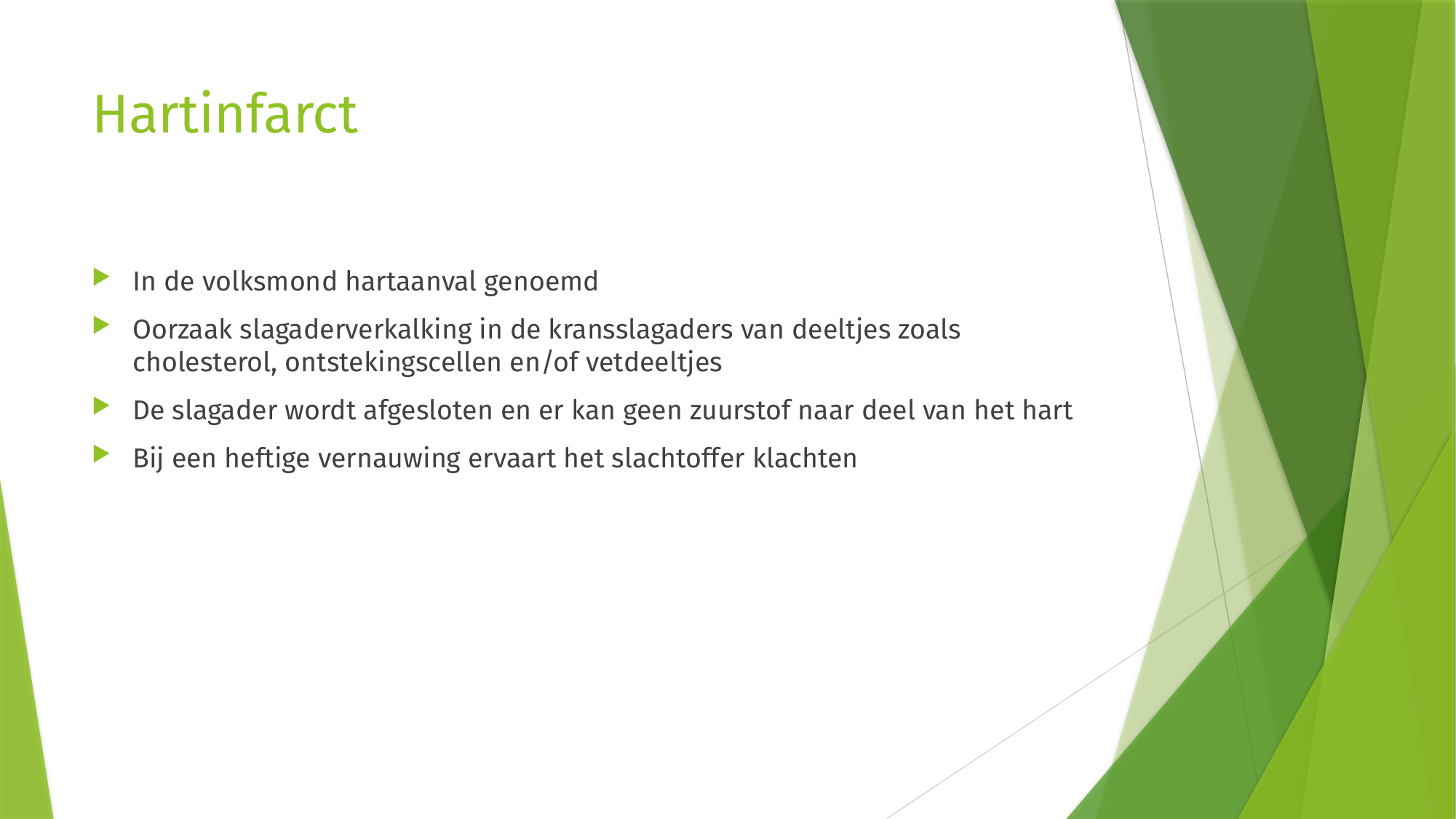

# Hartinfarct
In de volksmond hartaanval genoemd
Oorzaak slagaderverkalking in de kransslagaders van deeltjes zoals cholesterol, ontstekingscellen en/of vetdeeltjes
De slagader wordt afgesloten en er kan geen zuurstof naar deel van het hart
Bij een heftige vernauwing ervaart het slachtoffer klachten